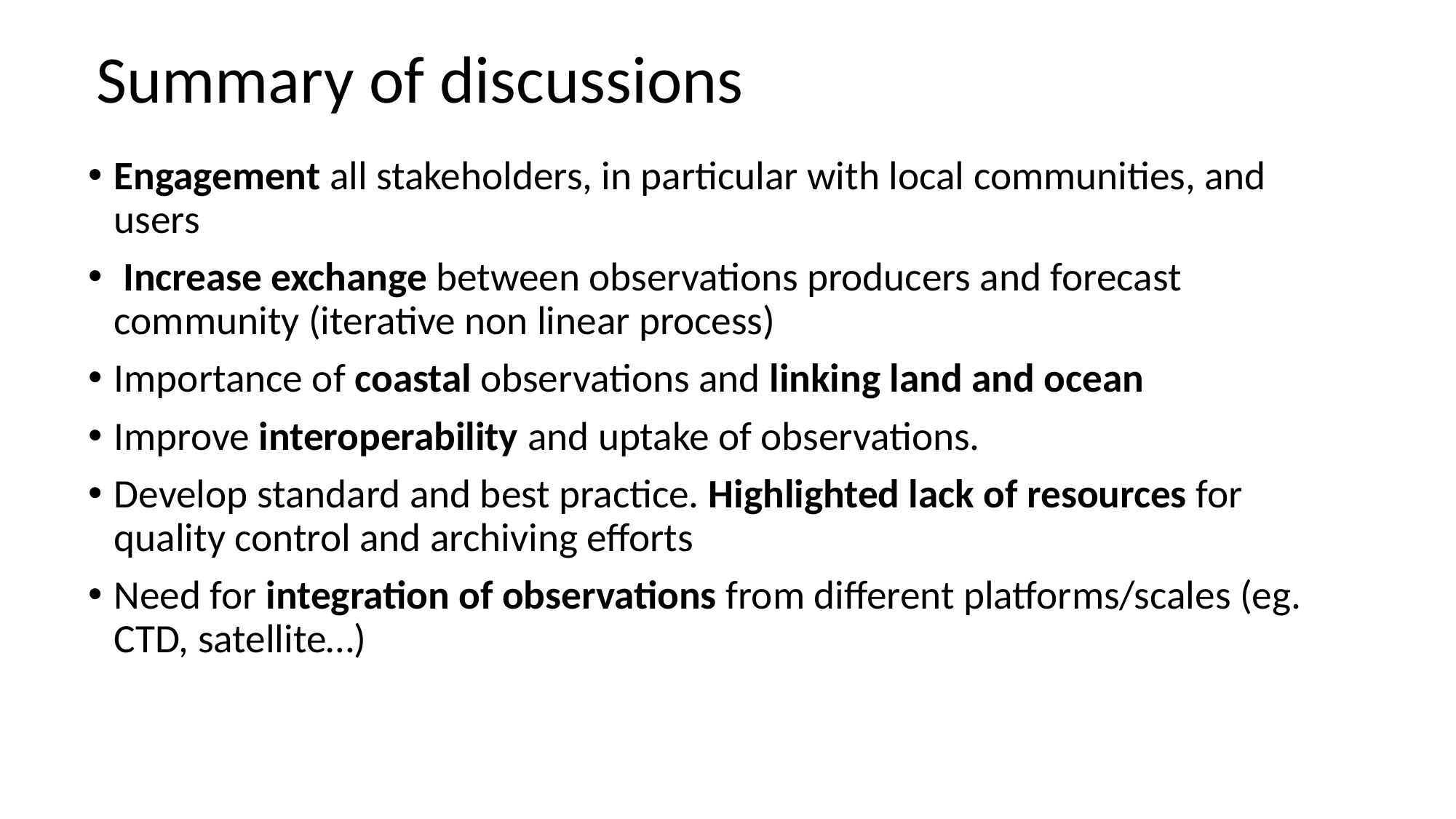

# Summary of discussions
Engagement all stakeholders, in particular with local communities, and users
 Increase exchange between observations producers and forecast community (iterative non linear process)
Importance of coastal observations and linking land and ocean
Improve interoperability and uptake of observations.
Develop standard and best practice. Highlighted lack of resources for quality control and archiving efforts
Need for integration of observations from different platforms/scales (eg. CTD, satellite…)